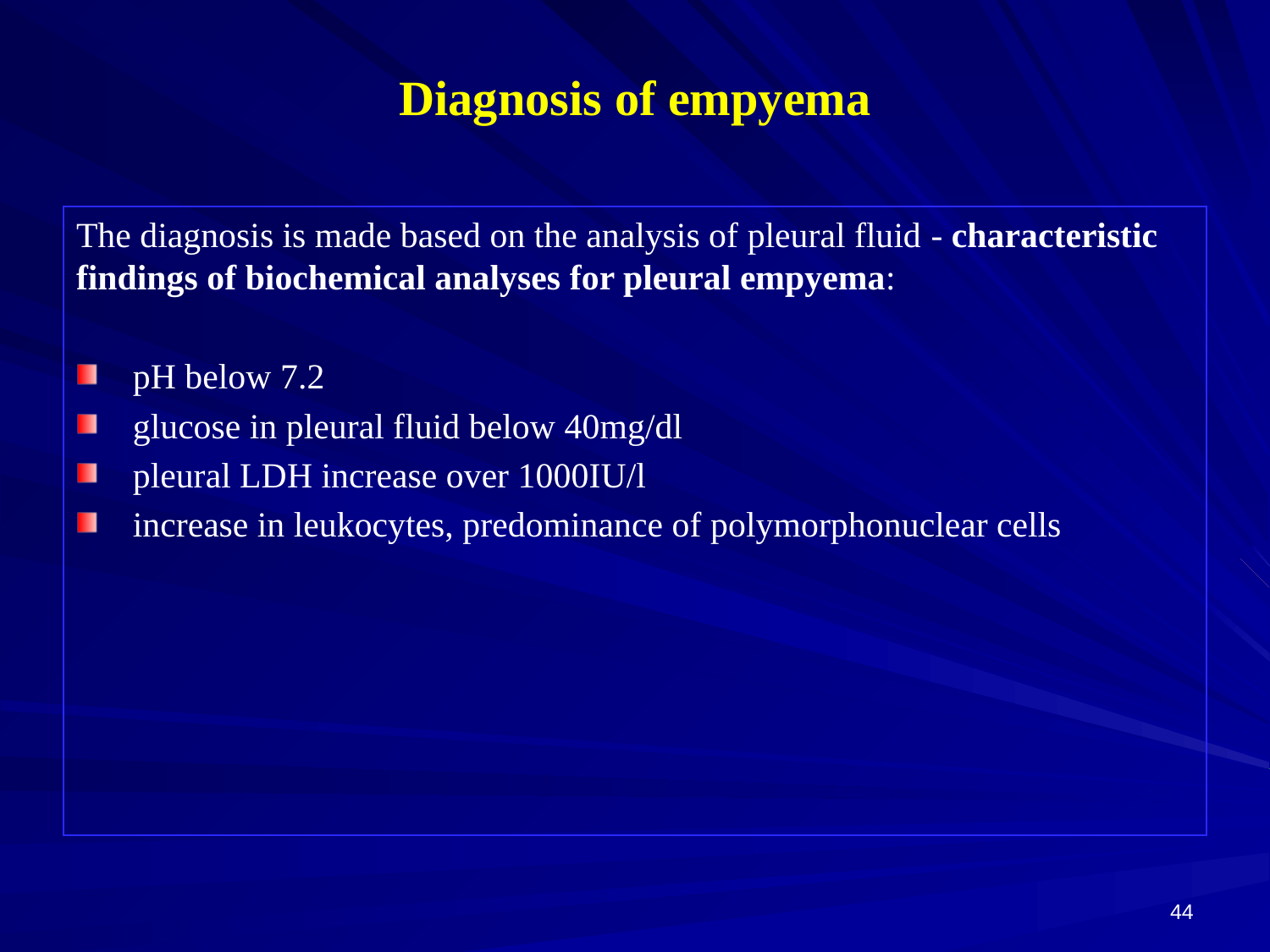

# Diagnosis of empyema
The diagnosis is made based on the analysis of pleural fluid - characteristic findings of biochemical analyses for pleural empyema:

 pH below 7.2
 glucose in pleural fluid below 40mg/dl
 pleural LDH increase over 1000IU/l
 increase in leukocytes, predominance of polymorphonuclear cells

44